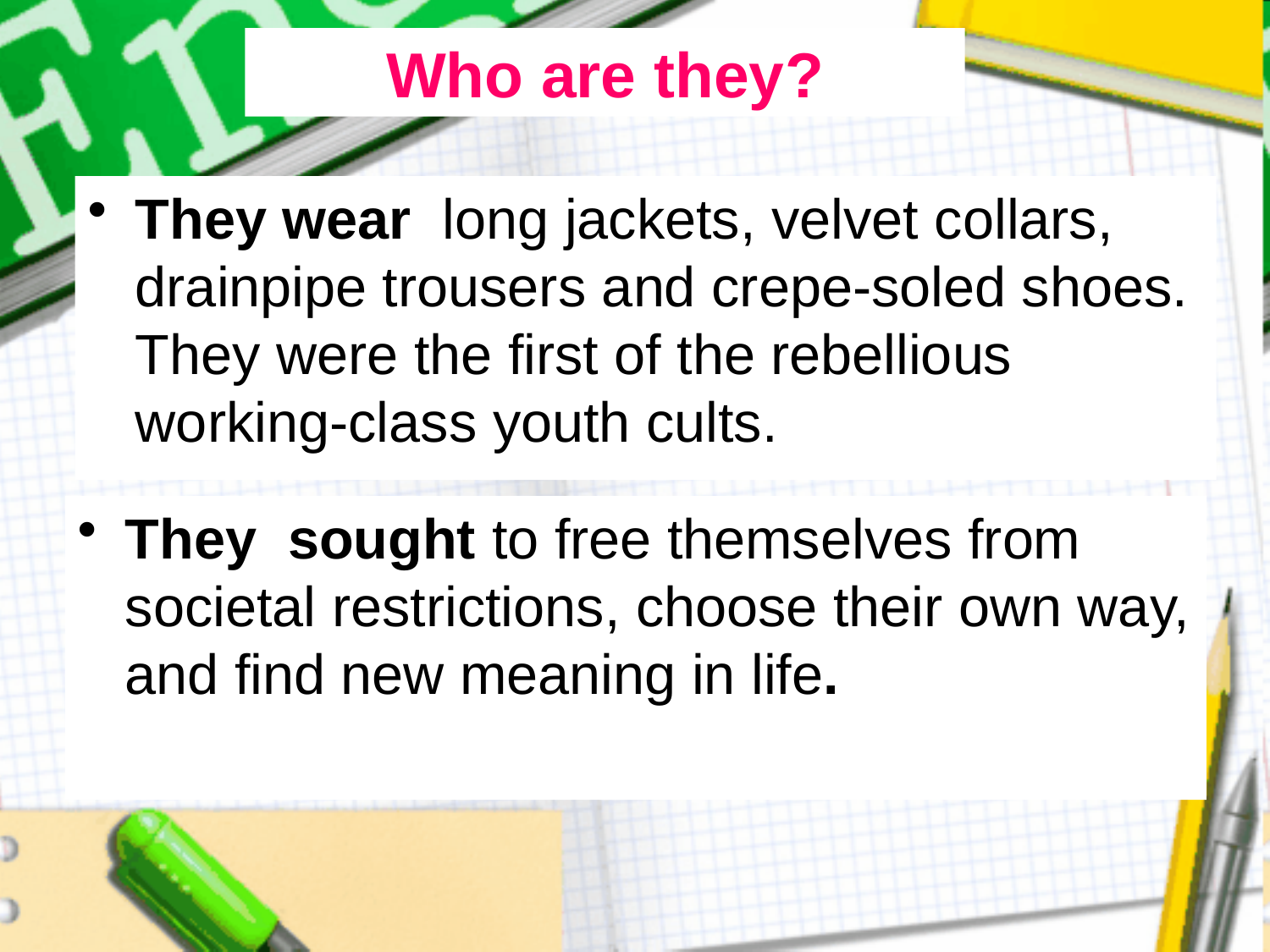

Who are they?
They wear  long jackets, velvet collars, drainpipe trousers and crepe-soled shoes. They were the first of the rebellious working-class youth cults.
They  sought to free themselves from societal restrictions, choose their own way, and find new meaning in life.